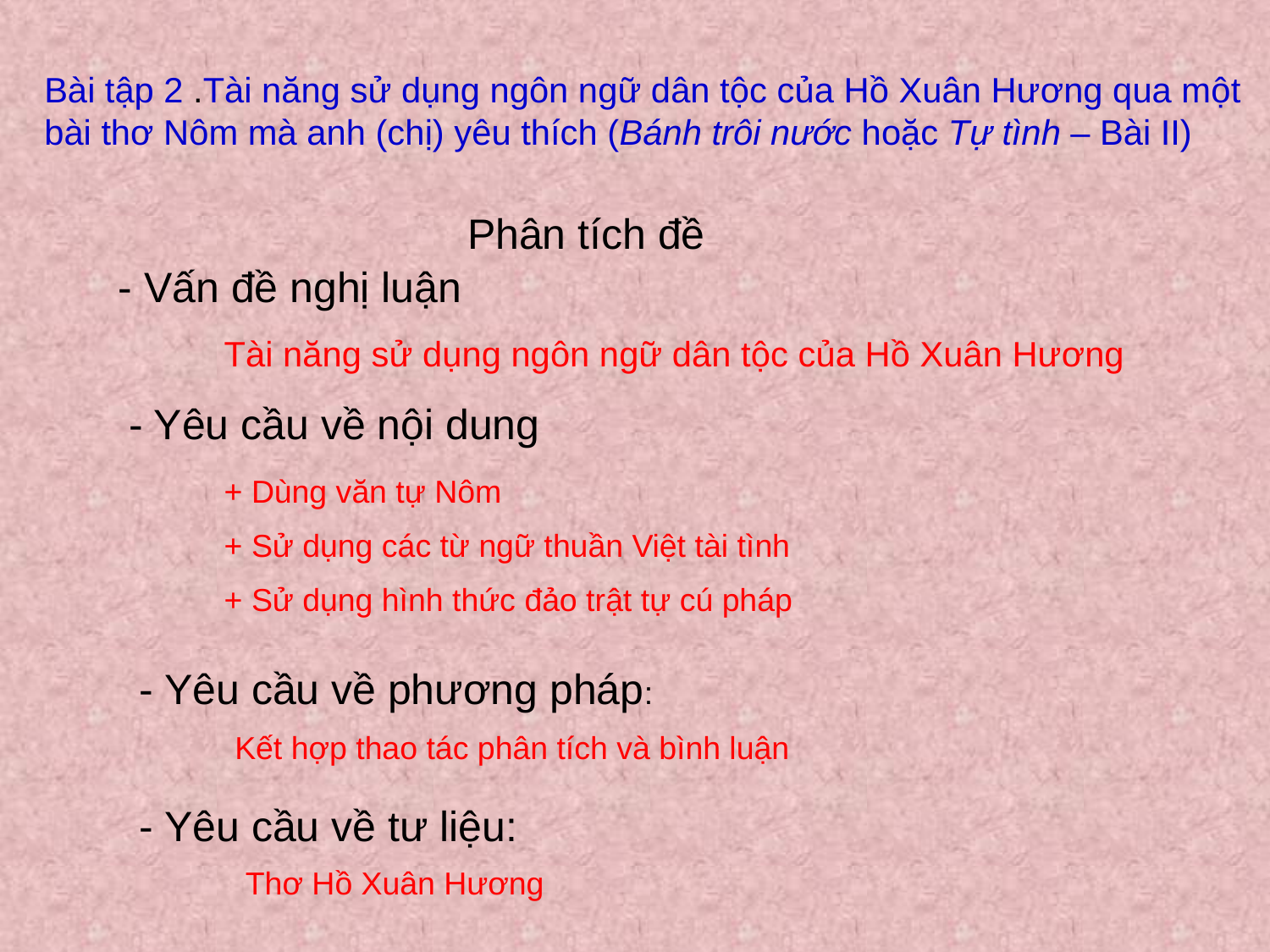

Bài tập 2 .Tài năng sử dụng ngôn ngữ dân tộc của Hồ Xuân Hương qua một bài thơ Nôm mà anh (chị) yêu thích (Bánh trôi nước hoặc Tự tình – Bài II)
Phân tích đề
- Vấn đề nghị luận
Tài năng sử dụng ngôn ngữ dân tộc của Hồ Xuân Hương
- Yêu cầu về nội dung
+ Dùng văn tự Nôm
+ Sử dụng các từ ngữ thuần Việt tài tình
+ Sử dụng hình thức đảo trật tự cú pháp
- Yêu cầu về phương pháp:
Kết hợp thao tác phân tích và bình luận
- Yêu cầu về tư liệu:
Thơ Hồ Xuân Hương